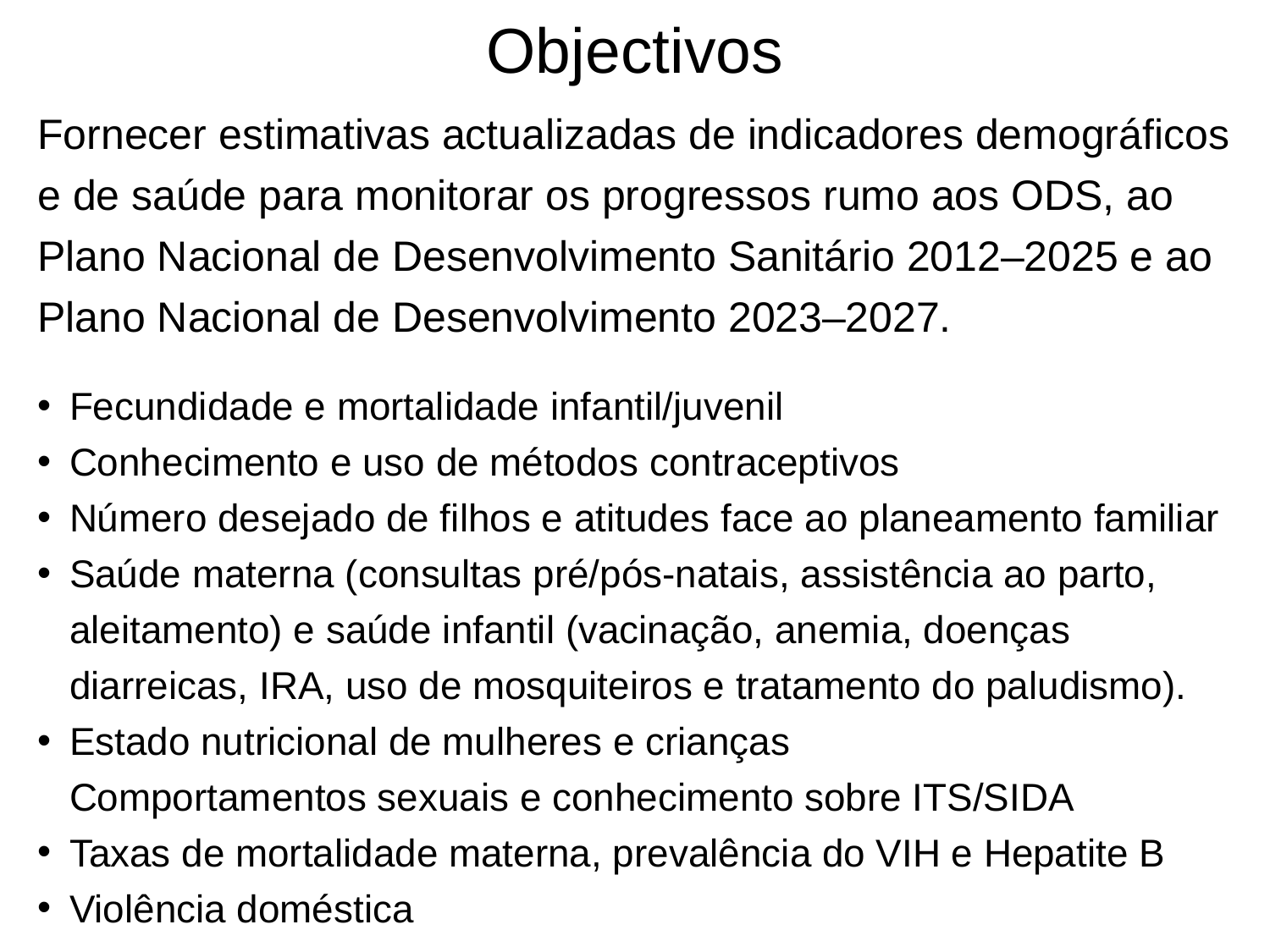

# Objectivos
Fornecer estimativas actualizadas de indicadores demográficos e de saúde para monitorar os progressos rumo aos ODS, ao Plano Nacional de Desenvolvimento Sanitário 2012–2025 e ao Plano Nacional de Desenvolvimento 2023–2027.
Fecundidade e mortalidade infantil/juvenil
Conhecimento e uso de métodos contraceptivos
Número desejado de filhos e atitudes face ao planeamento familiar
Saúde materna (consultas pré/pós-natais, assistência ao parto, aleitamento) e saúde infantil (vacinação, anemia, doenças diarreicas, IRA, uso de mosquiteiros e tratamento do paludismo).
Estado nutricional de mulheres e crianças
Comportamentos sexuais e conhecimento sobre ITS/SIDA
Taxas de mortalidade materna, prevalência do VIH e Hepatite B
Violência doméstica